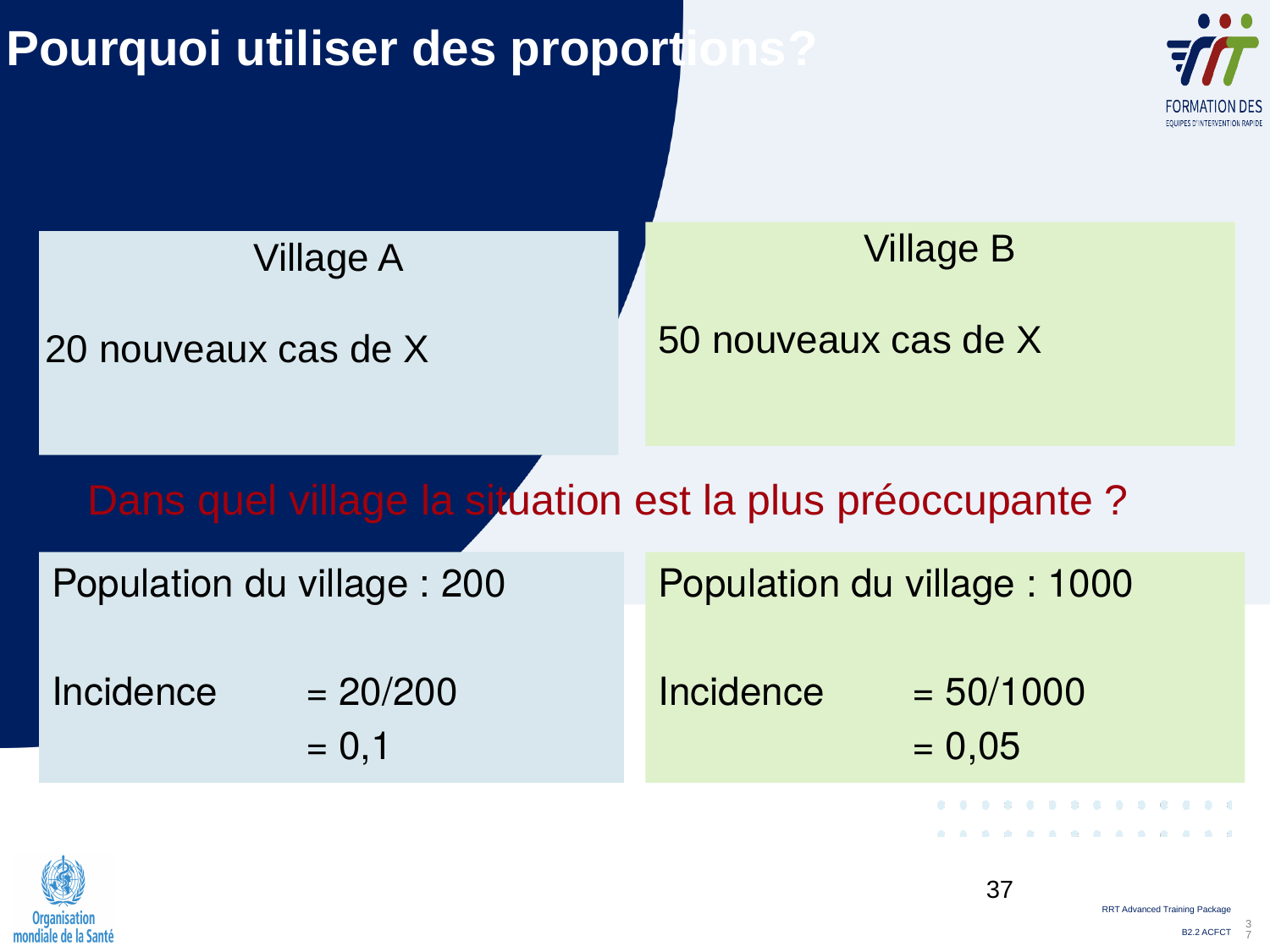

# Pourquoi utiliser des proportions?
Village B

50 nouveaux cas de X
Village A

20 nouveaux cas de X
Dans quel village la situation est la plus préoccupante ?
Population du village : 200

Incidence	= 20/200
		= 0,1
Population du village : 1000

Incidence	= 50/1000
		= 0,05
37